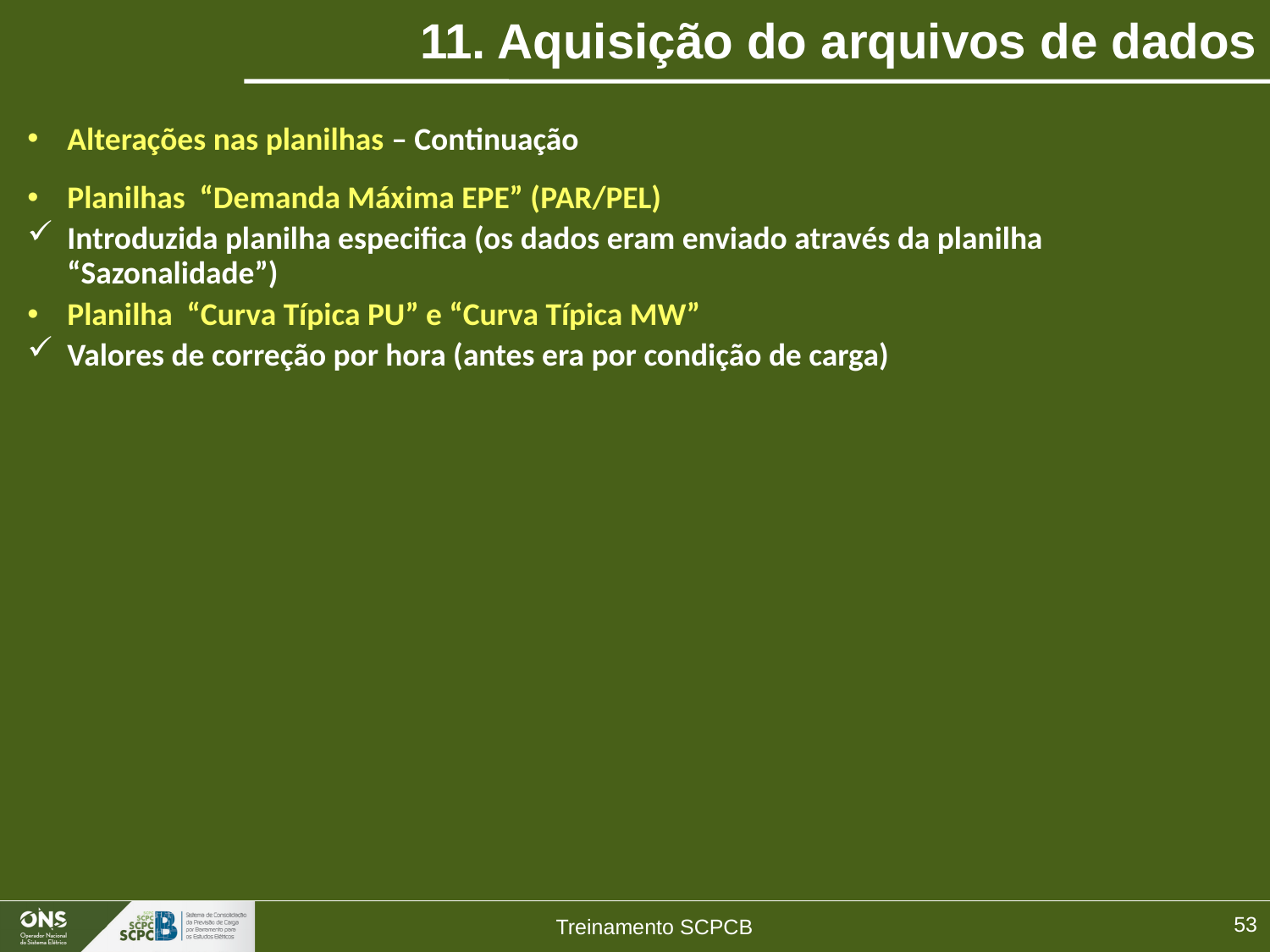

# 11. Aquisição do arquivos de dados
Alterações nas planilhas – Continuação
Planilhas  “Demanda Máxima EPE” (PAR/PEL)
Introduzida planilha especifica (os dados eram enviado através da planilha “Sazonalidade”)
Planilha  “Curva Típica PU” e “Curva Típica MW”
Valores de correção por hora (antes era por condição de carga)